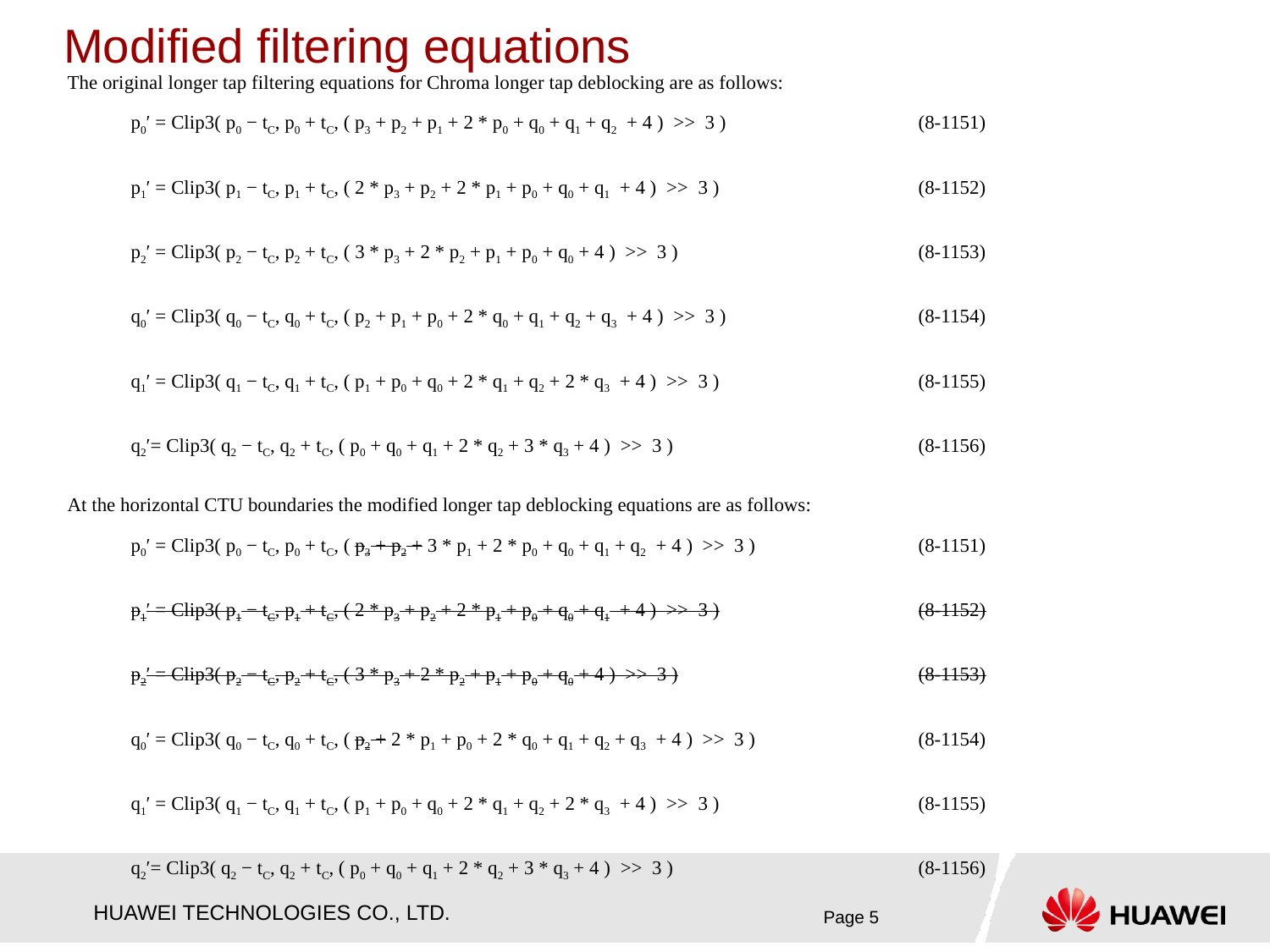

# Modified filtering equations
The original longer tap filtering equations for Chroma longer tap deblocking are as follows:
p0′ = Clip3( p0 − tC, p0 + tC, ( p3 + p2 + p1 + 2 * p0 + q0 + q1 + q2  + 4 )  >>  3 )	(8‑1151)
p1′ = Clip3( p1 − tC, p1 + tC, ( 2 * p3 + p2 + 2 * p1 + p0 + q0 + q1  + 4 )  >>  3 )	(8‑1152)
p2′ = Clip3( p2 − tC, p2 + tC, ( 3 * p3 + 2 * p2 + p1 + p0 + q0 + 4 )  >>  3 )	(8‑1153)
q0′ = Clip3( q0 − tC, q0 + tC, ( p2 + p1 + p0 + 2 * q0 + q1 + q2 + q3  + 4 )  >>  3 )	(8‑1154)
q1′ = Clip3( q1 − tC, q1 + tC, ( p1 + p0 + q0 + 2 * q1 + q2 + 2 * q3  + 4 )  >>  3 )	(8‑1155)
q2′= Clip3( q2 − tC, q2 + tC, ( p0 + q0 + q1 + 2 * q2 + 3 * q3 + 4 )  >>  3 )	(8‑1156)
At the horizontal CTU boundaries the modified longer tap deblocking equations are as follows:
p0′ = Clip3( p0 − tC, p0 + tC, ( p3 + p2 + 3 * p1 + 2 * p0 + q0 + q1 + q2  + 4 )  >>  3 )	(8‑1151)
p1′ = Clip3( p1 − tC, p1 + tC, ( 2 * p3 + p2 + 2 * p1 + p0 + q0 + q1  + 4 )  >>  3 )	(8‑1152)
p2′ = Clip3( p2 − tC, p2 + tC, ( 3 * p3 + 2 * p2 + p1 + p0 + q0 + 4 )  >>  3 )	(8‑1153)
q0′ = Clip3( q0 − tC, q0 + tC, ( p2 + 2 * p1 + p0 + 2 * q0 + q1 + q2 + q3  + 4 )  >>  3 )	(8‑1154)
q1′ = Clip3( q1 − tC, q1 + tC, ( p1 + p0 + q0 + 2 * q1 + q2 + 2 * q3  + 4 )  >>  3 )	(8‑1155)
q2′= Clip3( q2 − tC, q2 + tC, ( p0 + q0 + q1 + 2 * q2 + 3 * q3 + 4 )  >>  3 )	(8‑1156)

Page 5